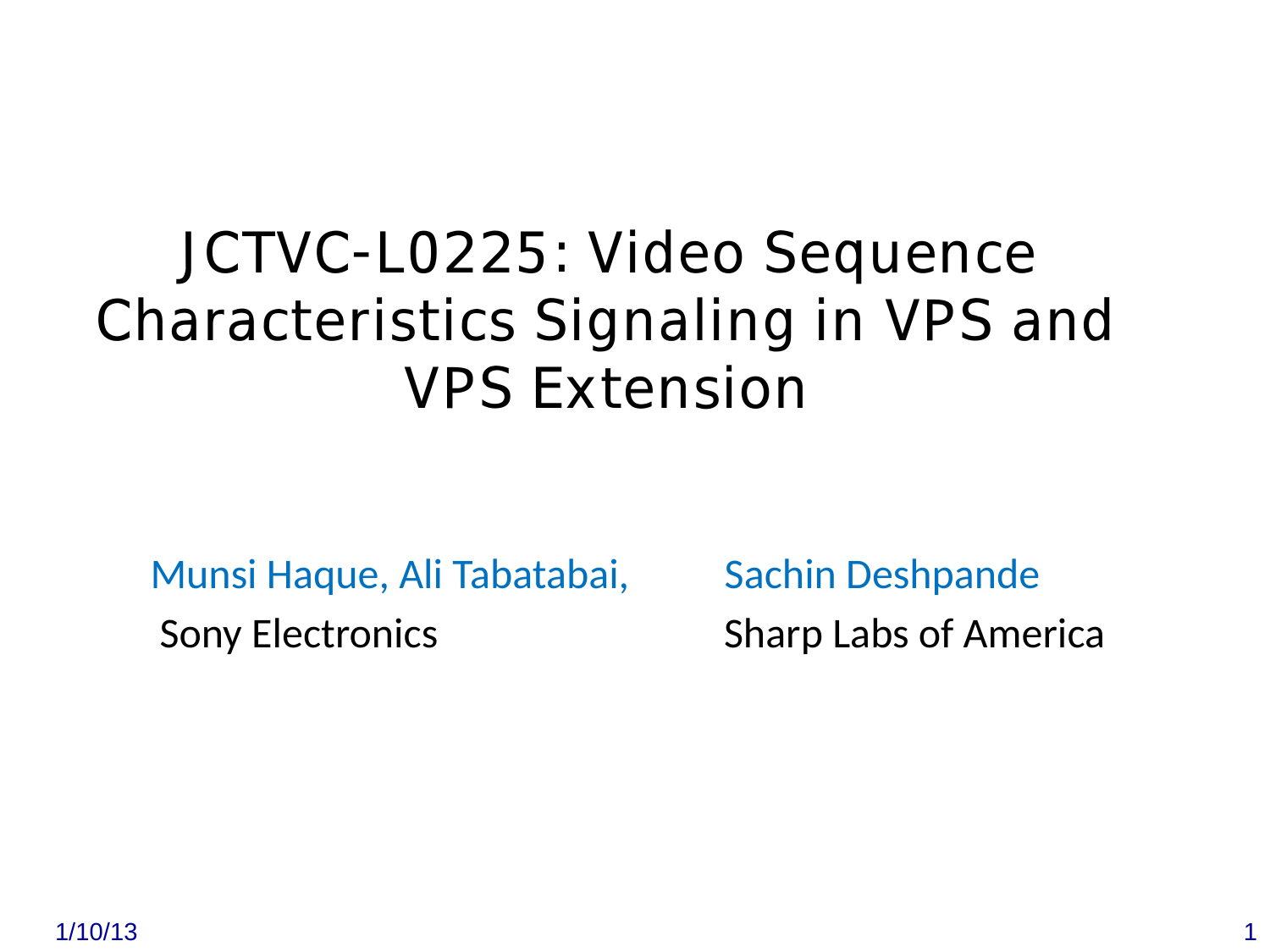

JCTVC-L0225: Video Sequence Characteristics Signaling in VPS and VPS Extension
Munsi Haque, Ali Tabatabai,          Sachin Deshpande
 Sony Electronics                              Sharp Labs of America
1/10/13
1